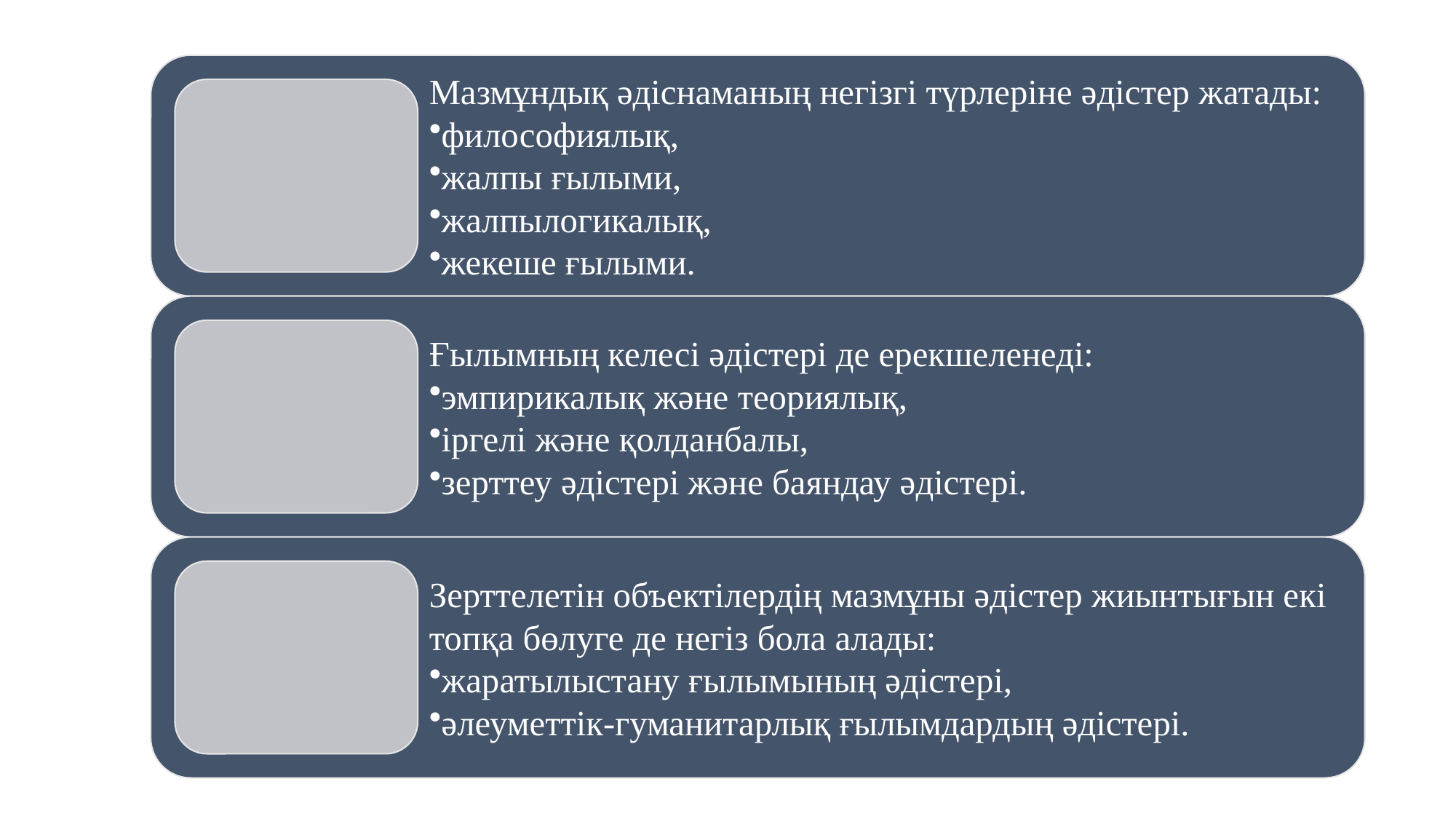

Мазмұндық әдіснаманың негізгі түрлеріне әдістер жатады:
философиялық,
жалпы ғылыми,
жалпылогикалық,
жекеше ғылыми.
Ғылымның келесі әдістері де ерекшеленеді:
эмпирикалық және теориялық,
іргелі және қолданбалы,
зерттеу әдістері және баяндау әдістері.
Зерттелетін объектілердің мазмұны әдістер жиынтығын екі топқа бөлуге де негіз бола алады:
жаратылыстану ғылымының әдістері,
әлеуметтік-гуманитарлық ғылымдардың әдістері.